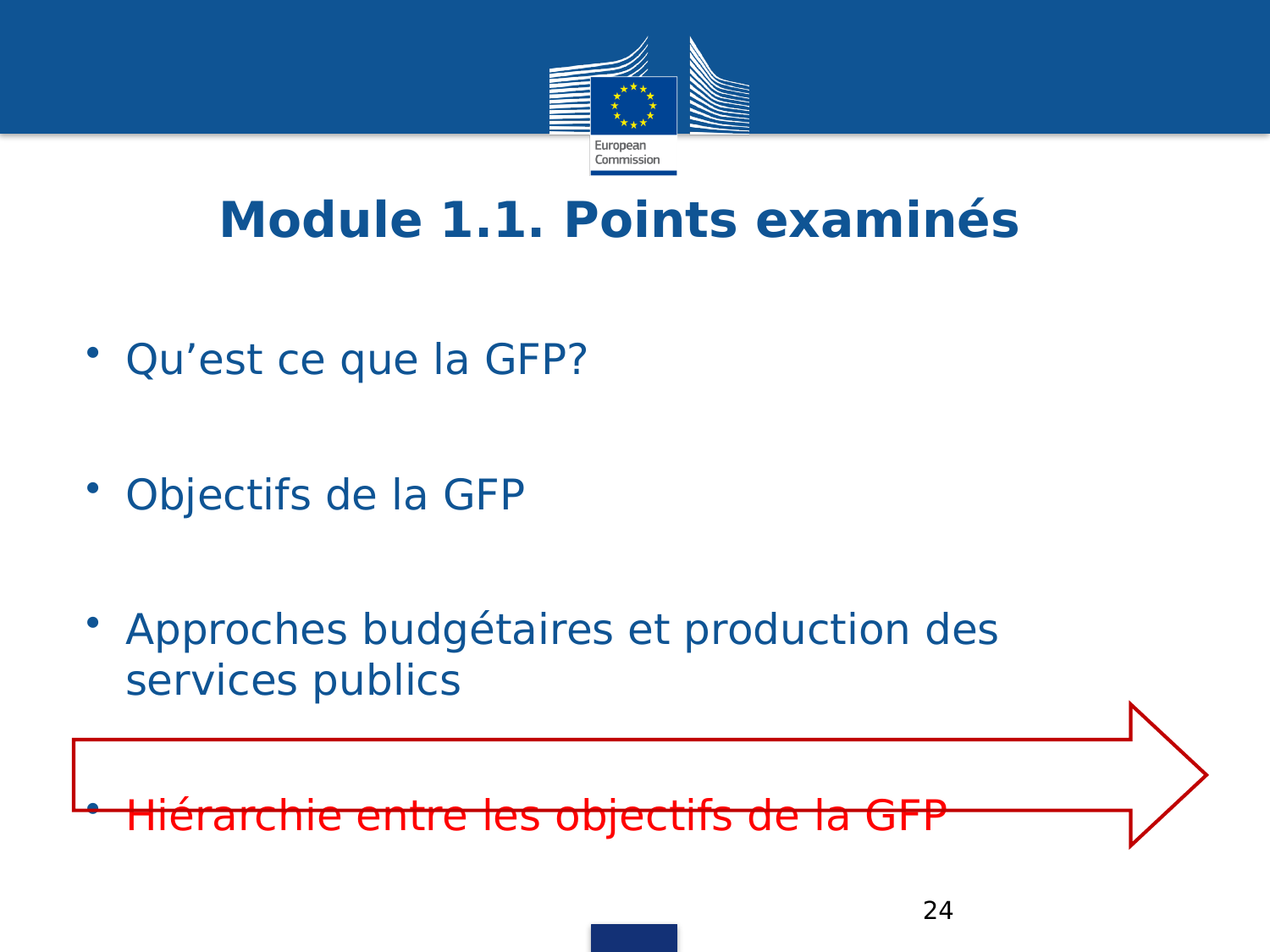

# Module 1.1. Points examinés

Qu’est ce que la GFP?

Objectifs de la GFP

Approches budgétaires et production des services publics

Hiérarchie entre les objectifs de la GFP

24